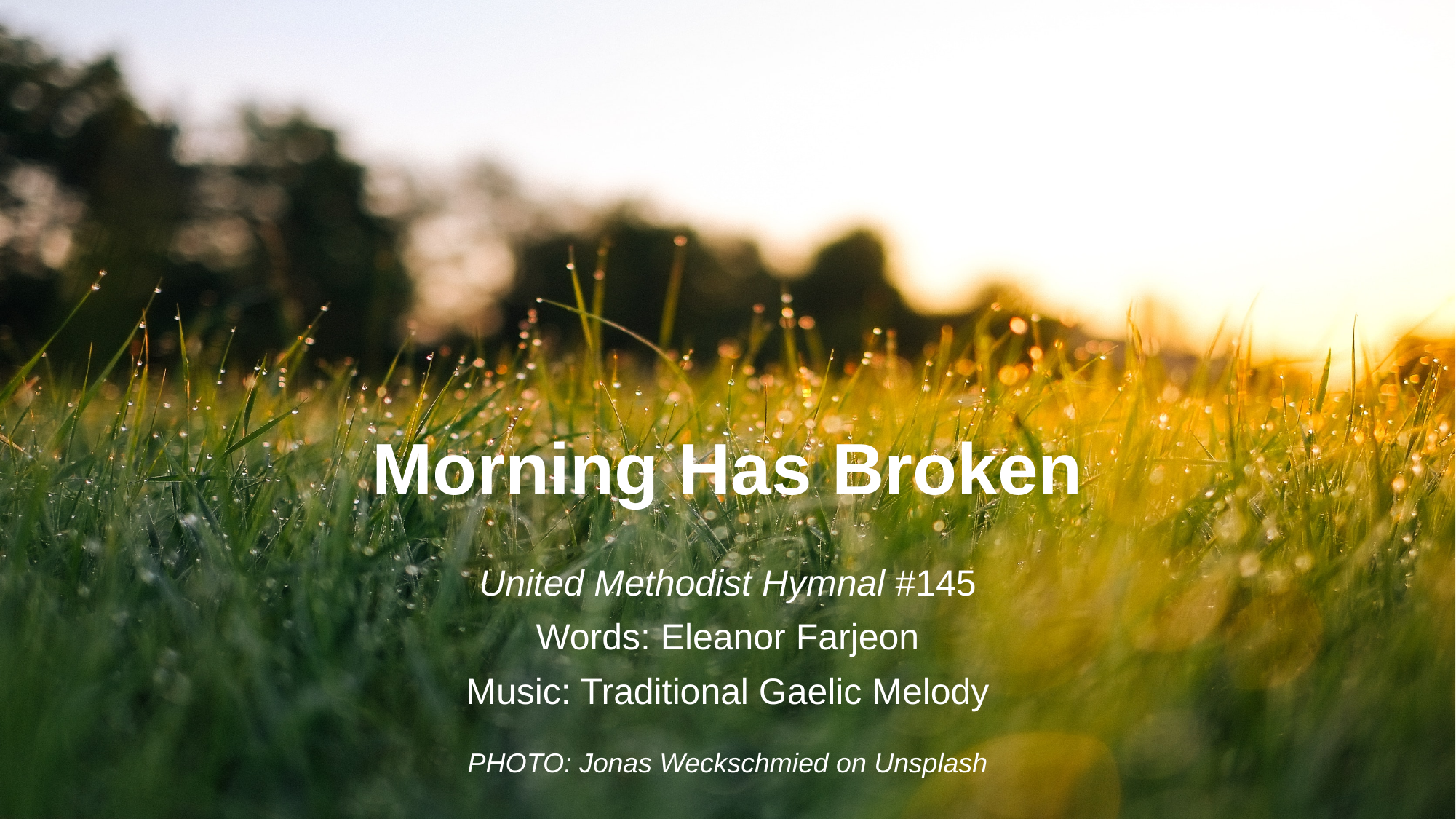

# Morning Has Broken
United Methodist Hymnal #145
Words: Eleanor Farjeon
Music: Traditional Gaelic Melody

PHOTO: Jonas Weckschmied on Unsplash